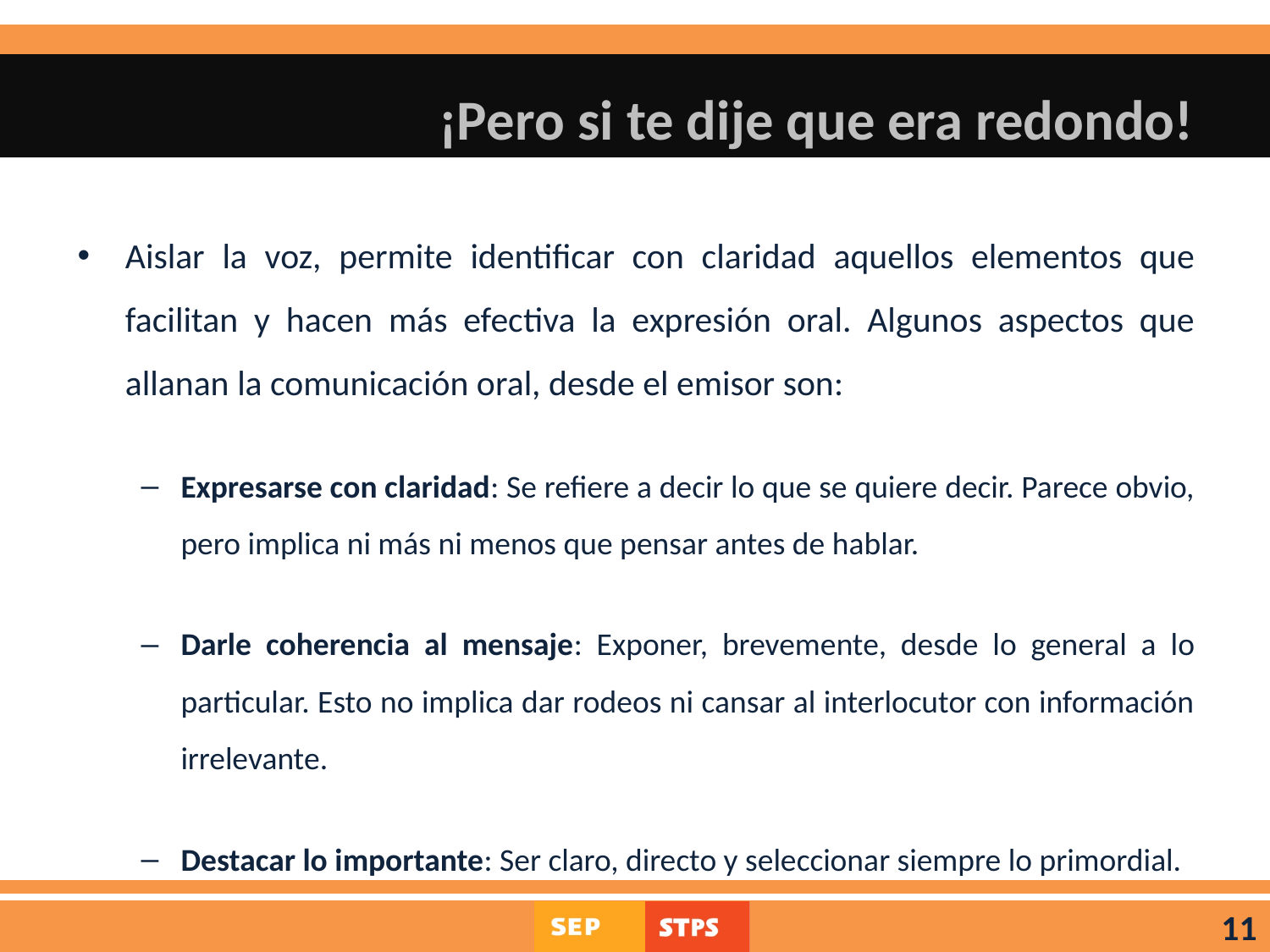

# ¡Pero si te dije que era redondo!
Aislar la voz, permite identificar con claridad aquellos elementos que facilitan y hacen más efectiva la expresión oral. Algunos aspectos que allanan la comunicación oral, desde el emisor son:

Expresarse con claridad: Se refiere a decir lo que se quiere decir. Parece obvio, pero implica ni más ni menos que pensar antes de hablar.

Darle coherencia al mensaje: Exponer, brevemente, desde lo general a lo particular. Esto no implica dar rodeos ni cansar al interlocutor con información irrelevante.

Destacar lo importante: Ser claro, directo y seleccionar siempre lo primordial.
11